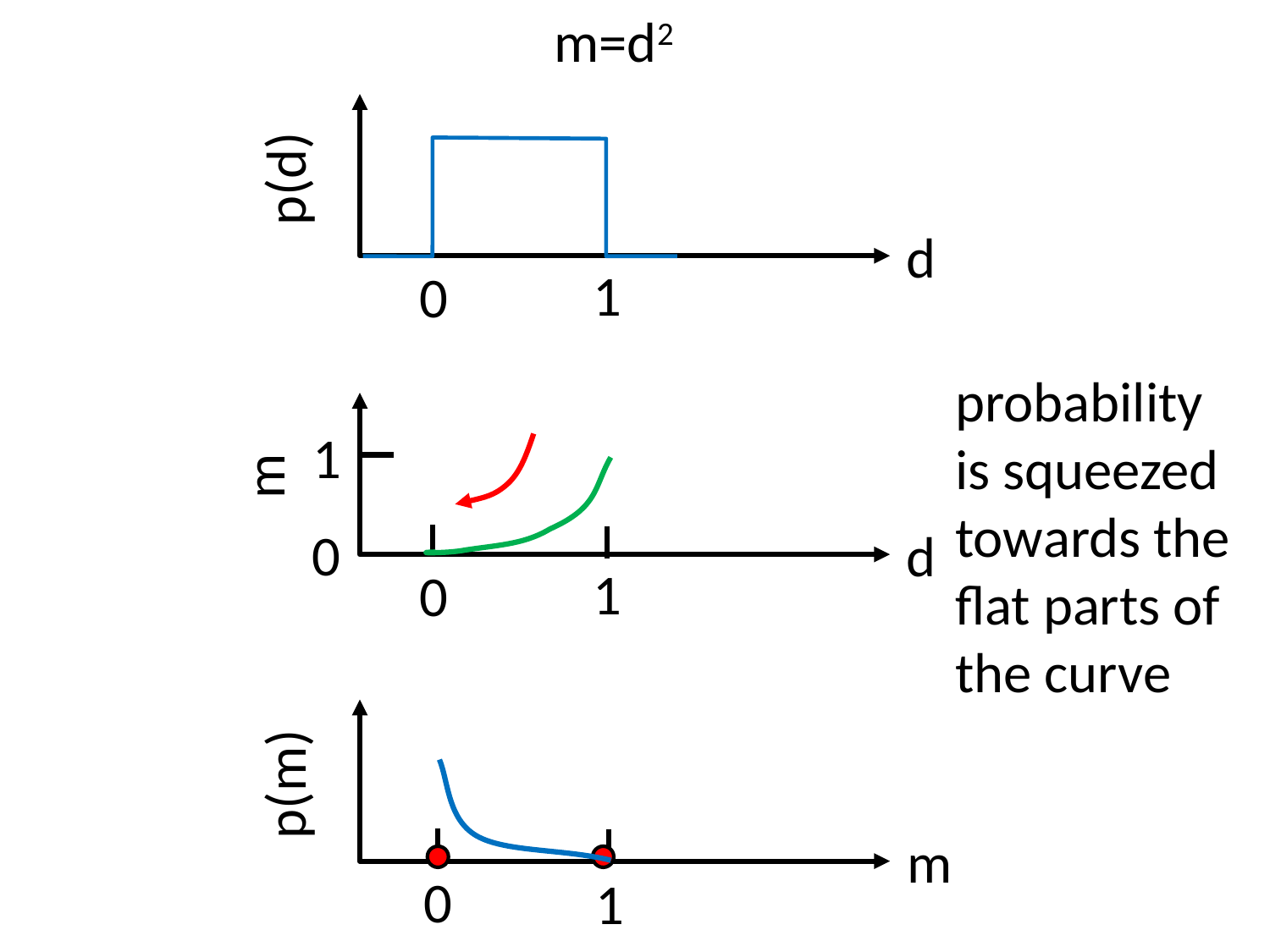

m=d2

p(d)
d
1
0
probability is squeezed towards the flat parts of the curve

1

m

0
d
1
0

p(m)

m

0
1